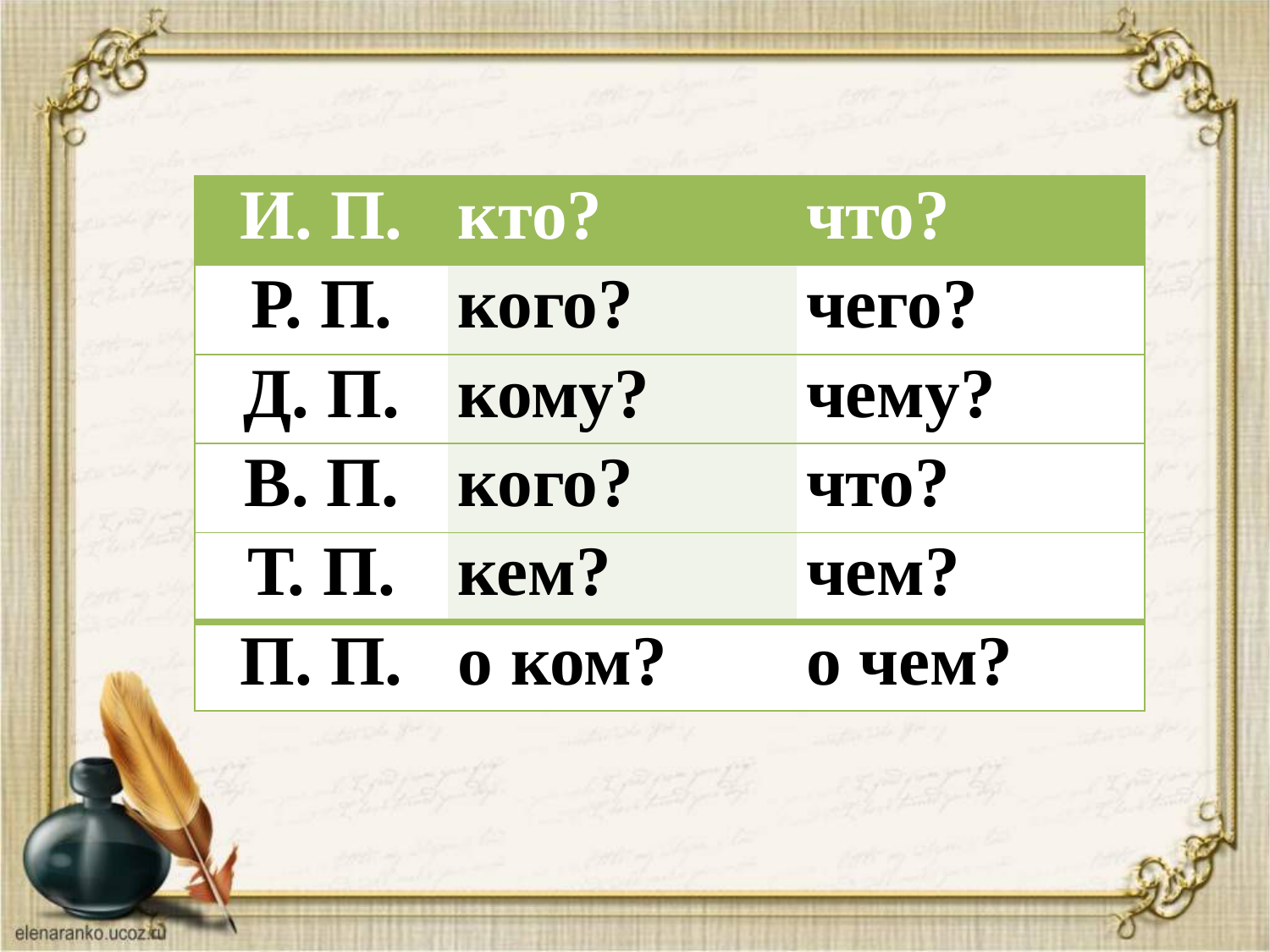

| И. П. | кто? | что? |
| --- | --- | --- |
| Р. П. | кого? | чего? |
| Д. П. | кому? | чему? |
| В. П. | кого? | что? |
| Т. П. | кем? | чем? |
| П. П. | о ком? | о чем? |